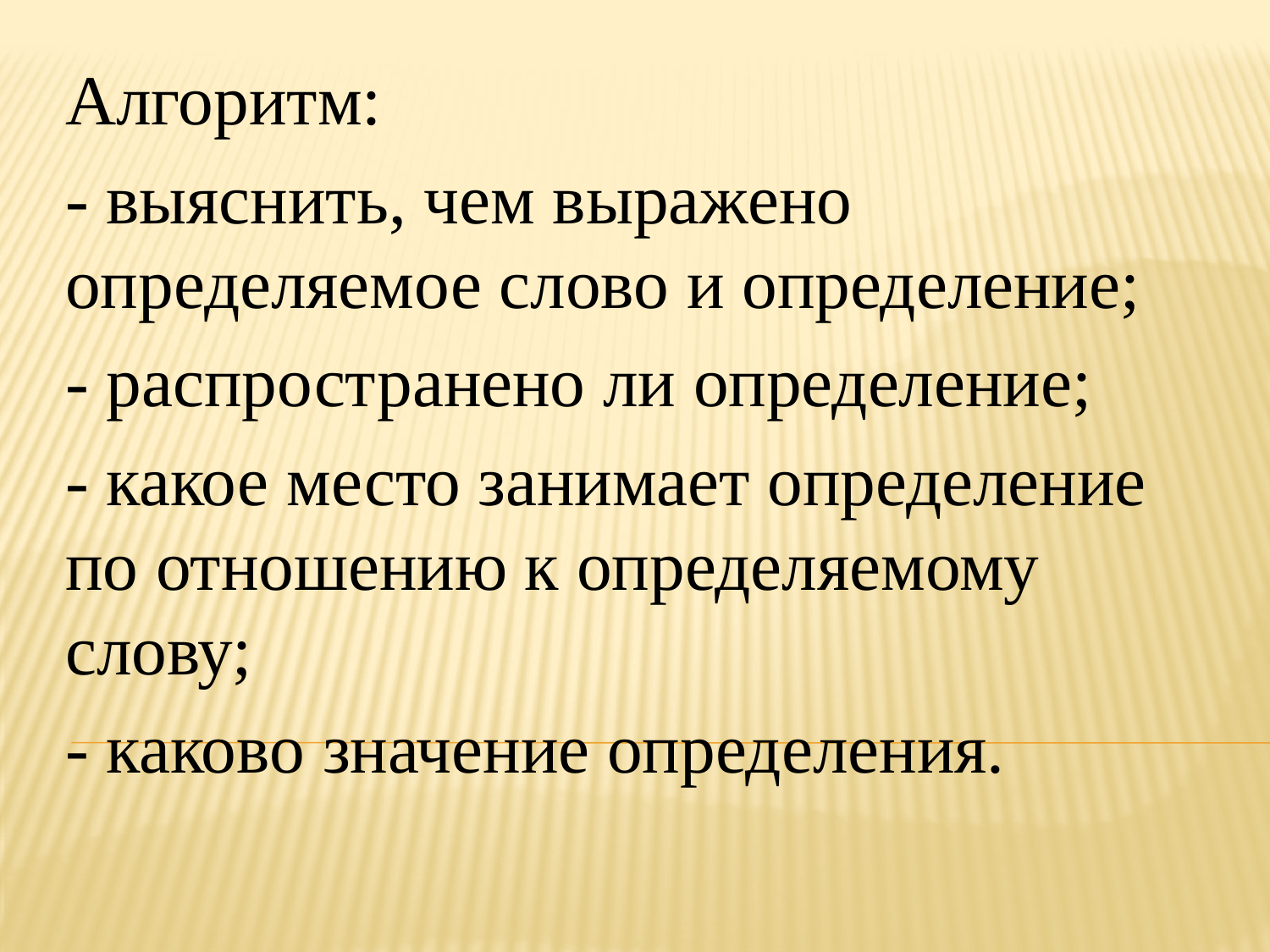

Алгоритм:
- выяснить, чем выражено определяемое слово и определение;
- распространено ли определение;
- какое место занимает определение по отношению к определяемому слову;
- каково значение определения.